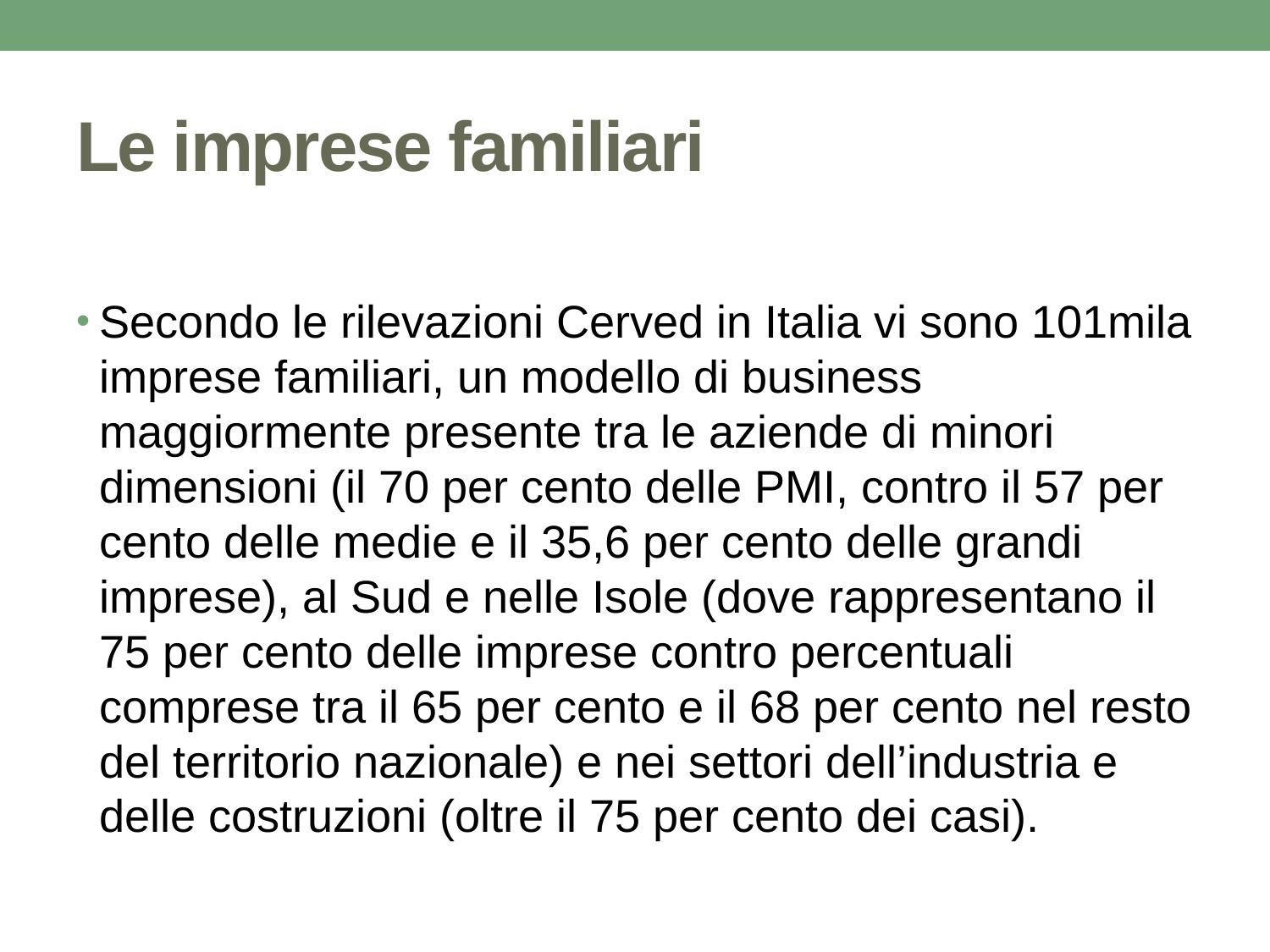

# Le imprese familiari

Secondo le rilevazioni Cerved in Italia vi sono 101mila imprese familiari, un modello di business maggiormente presente tra le aziende di minori dimensioni (il 70 per cento delle PMI, contro il 57 per cento delle medie e il 35,6 per cento delle grandi imprese), al Sud e nelle Isole (dove rappresentano il 75 per cento delle imprese contro percentuali comprese tra il 65 per cento e il 68 per cento nel resto del territorio nazionale) e nei settori dell’industria e delle costruzioni (oltre il 75 per cento dei casi).